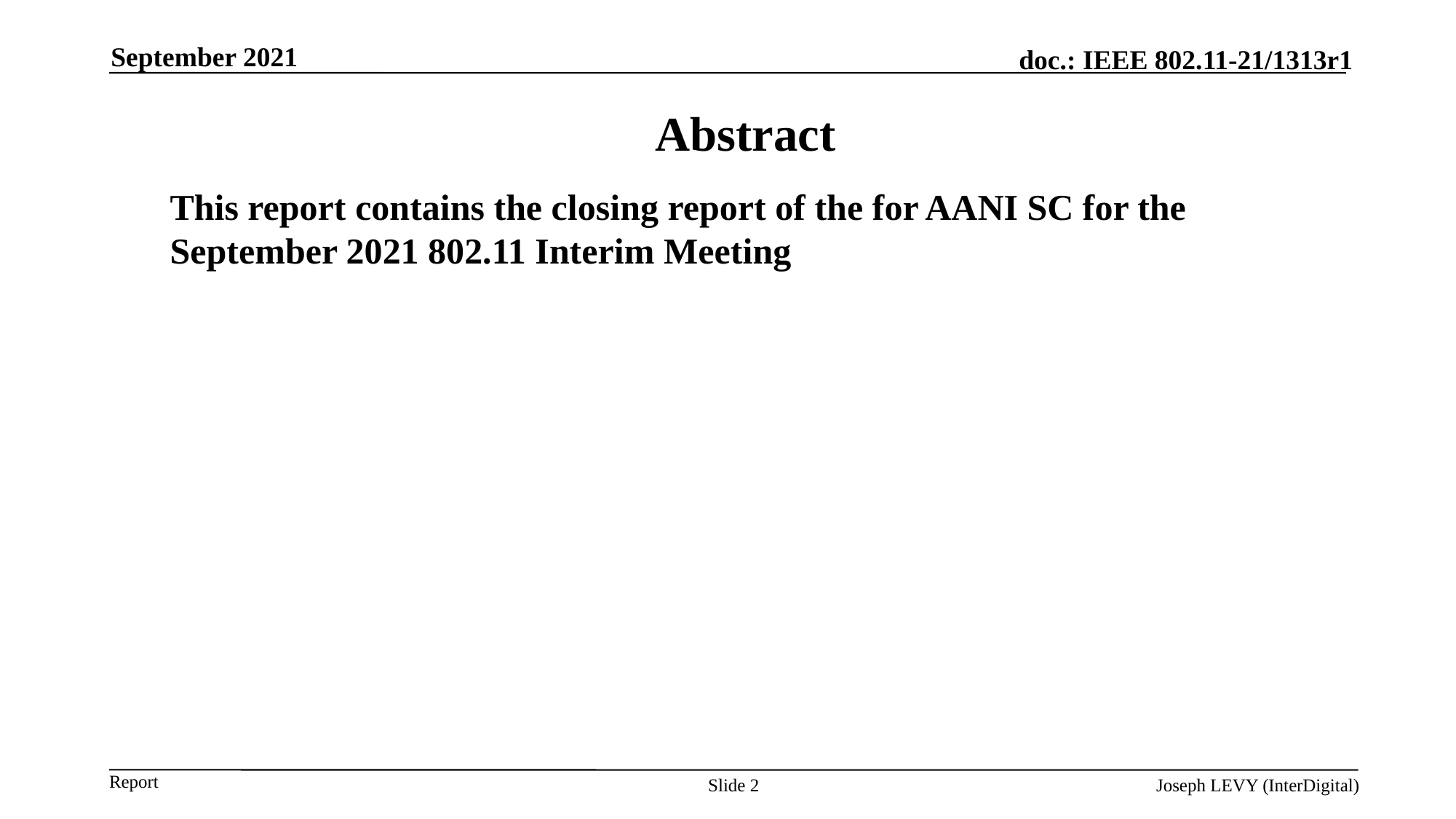

September 2021
Abstract
Abstract
This report contains the closing report of the for AANI SC for the September 2021 802.11 Interim Meeting
This Document is the closing report for AANI SC,
November 2016 Meeting in San Antonio, TX
Slide 2
Joseph LEVY (InterDigital)